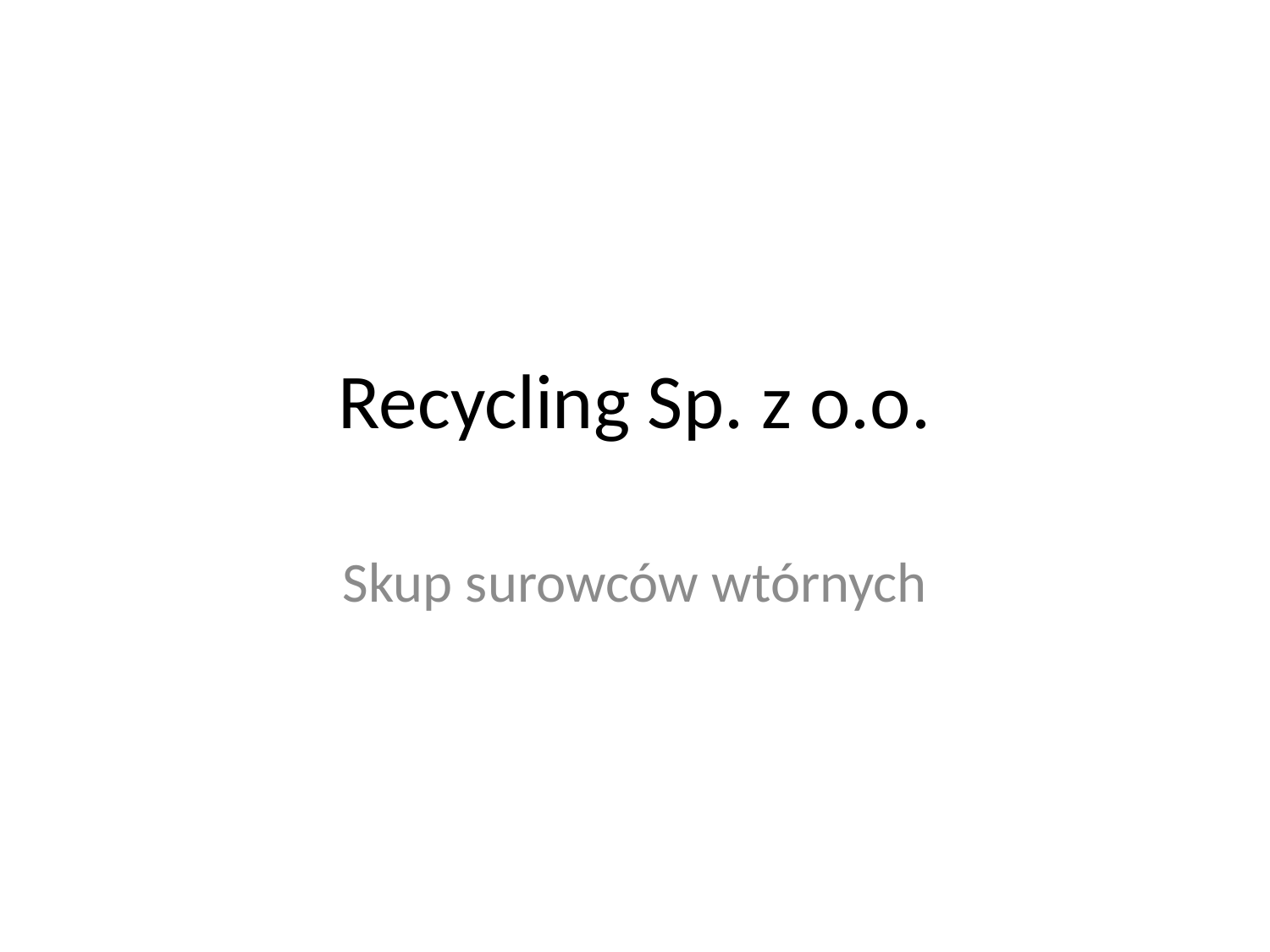

# Recycling Sp. z o.o.
Skup surowców wtórnych